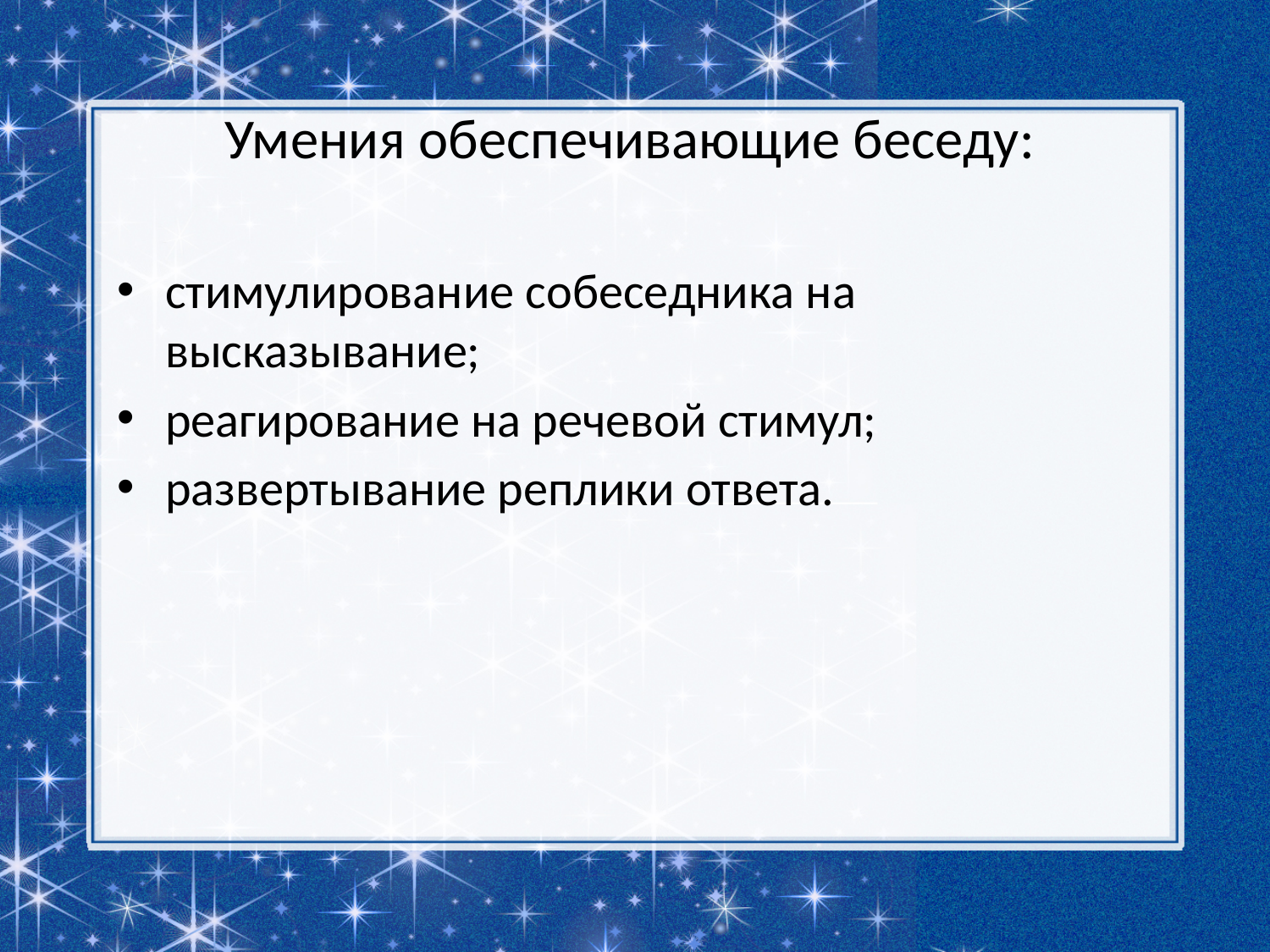

Умения обеспечивающие беседу:

стимулирование собеседника на высказывание;
реагирование на речевой стимул;
развертывание реплики ответа.